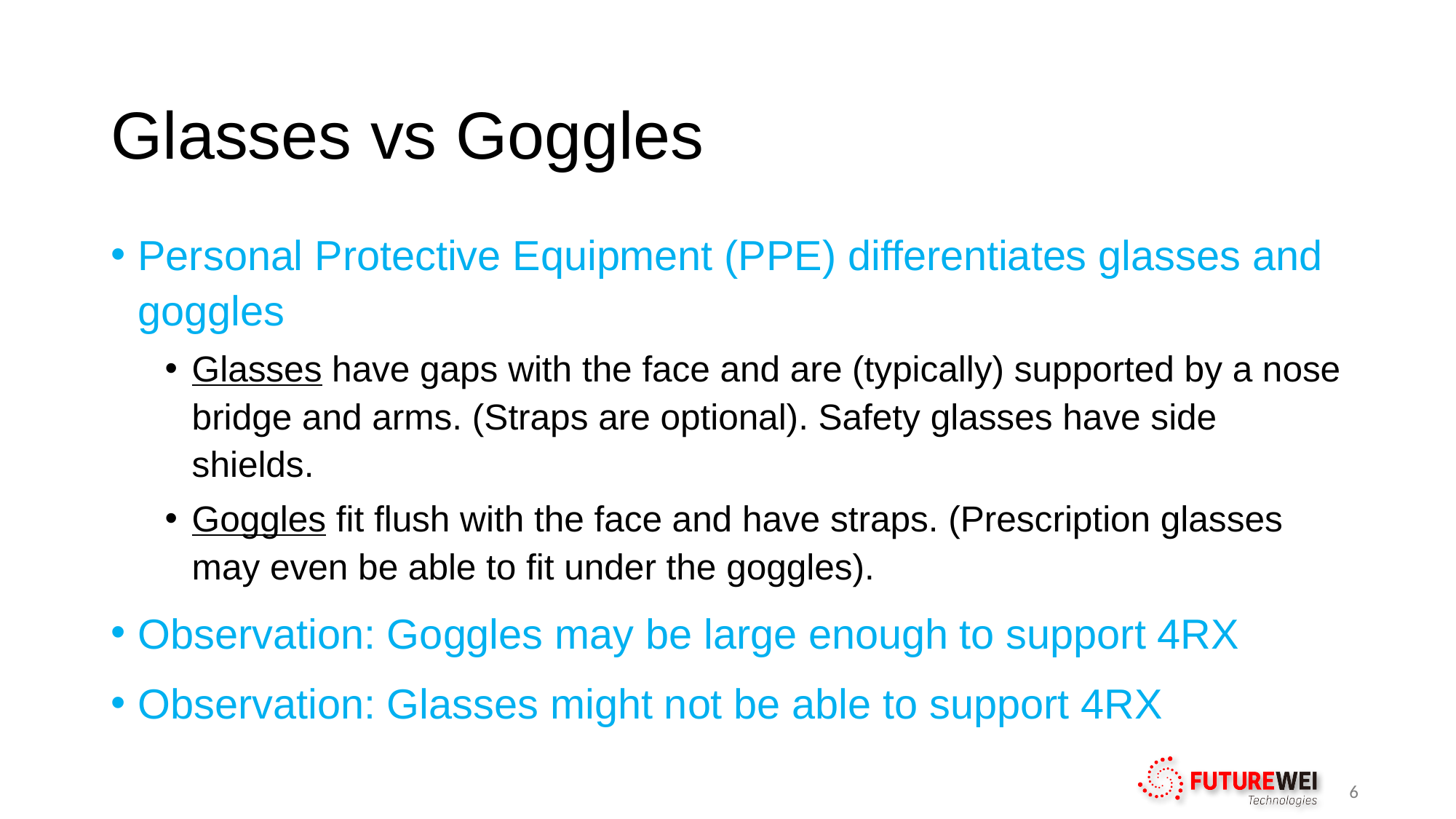

# Glasses vs Goggles
Personal Protective Equipment (PPE) differentiates glasses and goggles
Glasses have gaps with the face and are (typically) supported by a nose bridge and arms. (Straps are optional). Safety glasses have side shields.
Goggles fit flush with the face and have straps. (Prescription glasses may even be able to fit under the goggles).
Observation: Goggles may be large enough to support 4RX
Observation: Glasses might not be able to support 4RX
6